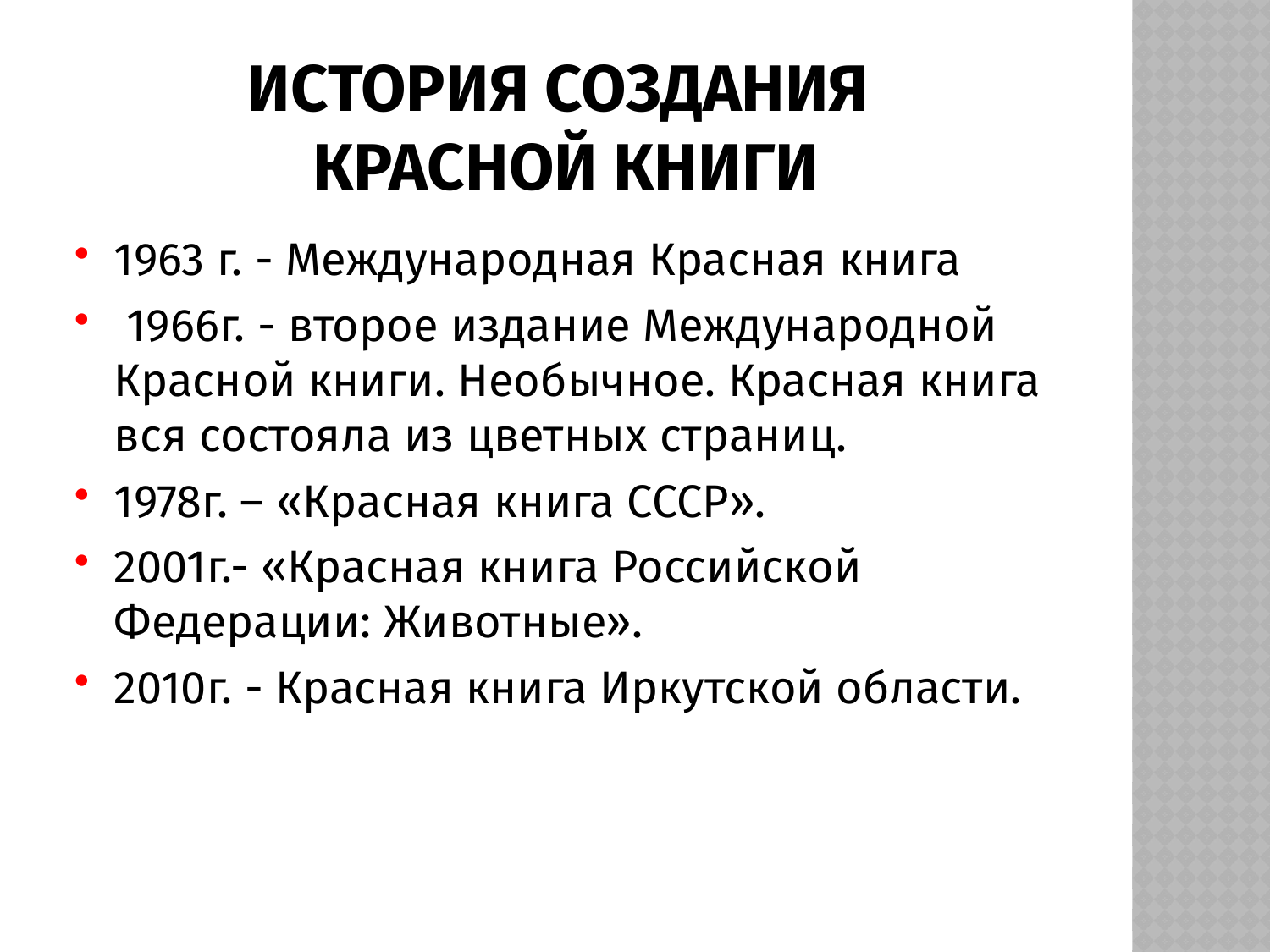

# История создания красной книги
1963 г. - Международная Красная книга
 1966г. - второе издание Международной Красной книги. Необычное. Красная книга вся состояла из цветных страниц.
1978г. – «Красная книга СССР».
2001г.- «Красная книга Российской Федерации: Животные».
2010г. - Красная книга Иркутской области.